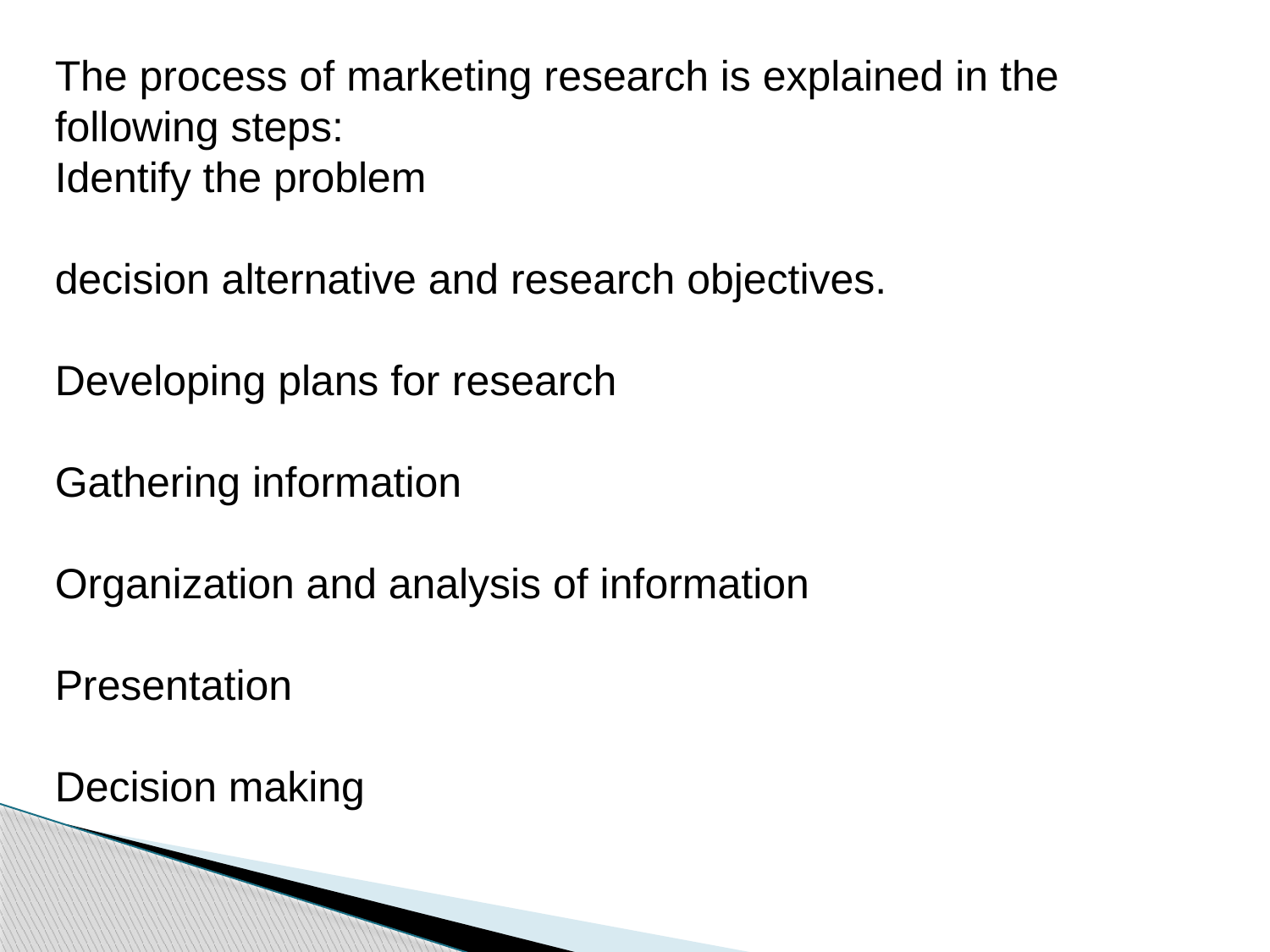

The process of marketing research is explained in the following steps:
Identify the problem

decision alternative and research objectives.

Developing plans for research

Gathering information

Organization and analysis of information

Presentation

Decision making